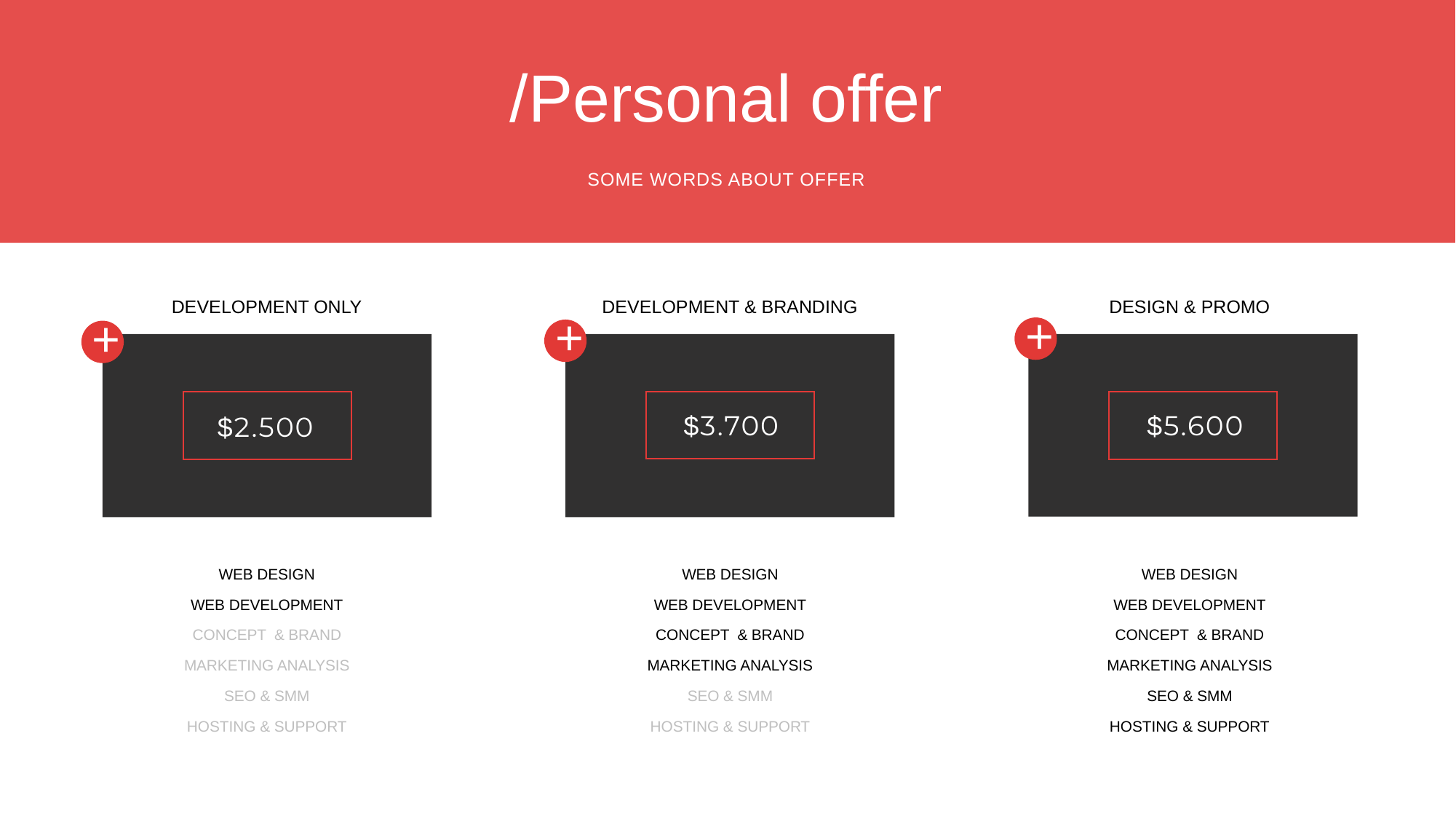

/Personal offer
SOME WORDS ABOUT OFFER
DEVELOPMENT ONLY
DEVELOPMENT & BRANDING
DESIGN & PROMO

+

+

+

$5.600
$3.700
$2.500
WEB DESIGN
WEB DEVELOPMENT
CONCEPT  & BRAND
MARKETING ANALYSIS
SEO & SMM
HOSTING & SUPPORT

WEB DESIGN
WEB DEVELOPMENT
CONCEPT  & BRAND
MARKETING ANALYSIS
SEO & SMM
HOSTING & SUPPORT

WEB DESIGN
WEB DEVELOPMENT
CONCEPT  & BRAND
MARKETING ANALYSIS
SEO & SMM
HOSTING & SUPPORT